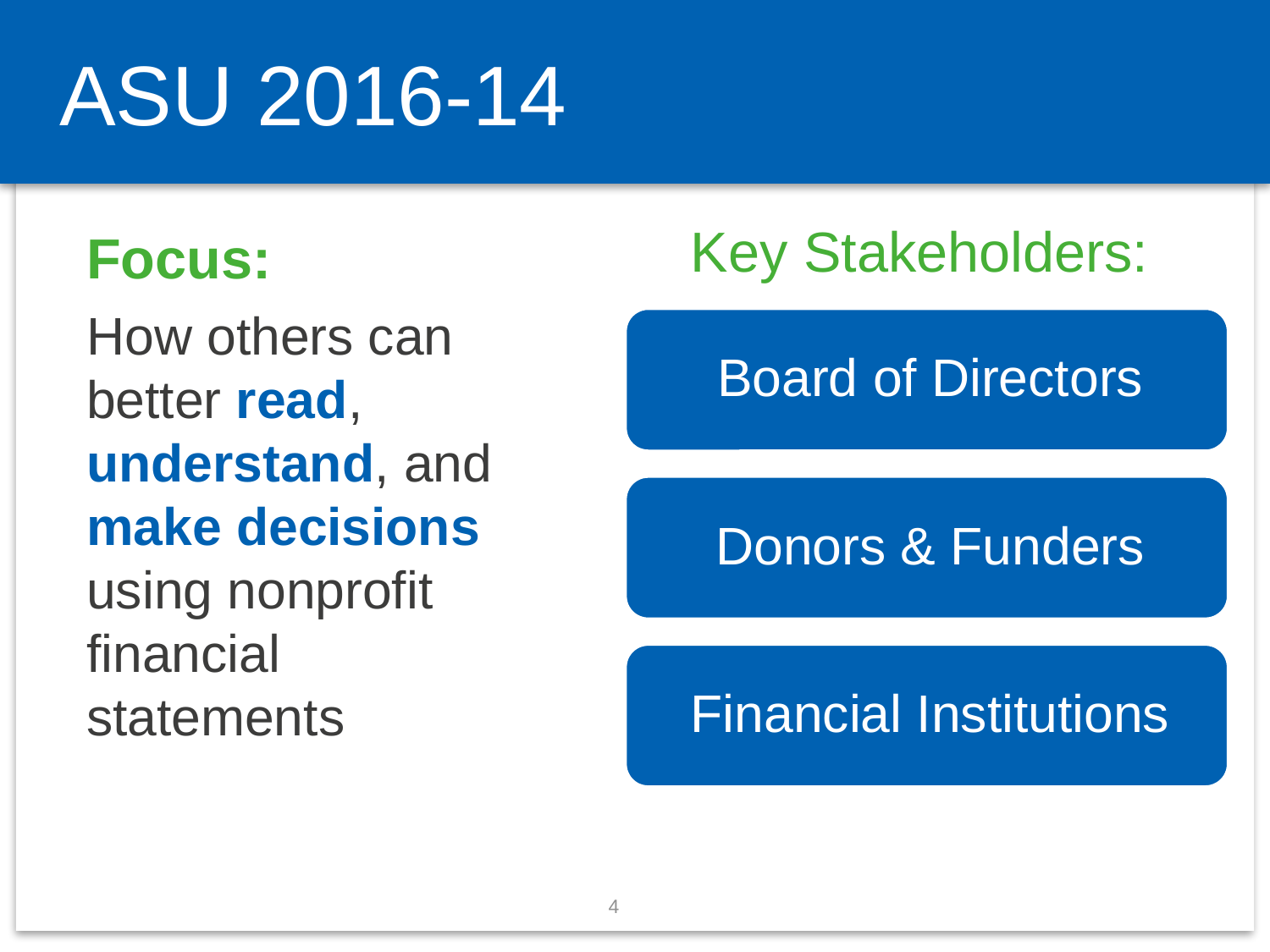

ASU 2016-14
#
Key Stakeholders:
Focus:
How others can better read, understand, and make decisions using nonprofit financial statements
Board of Directors
Donors & Funders
Financial Institutions